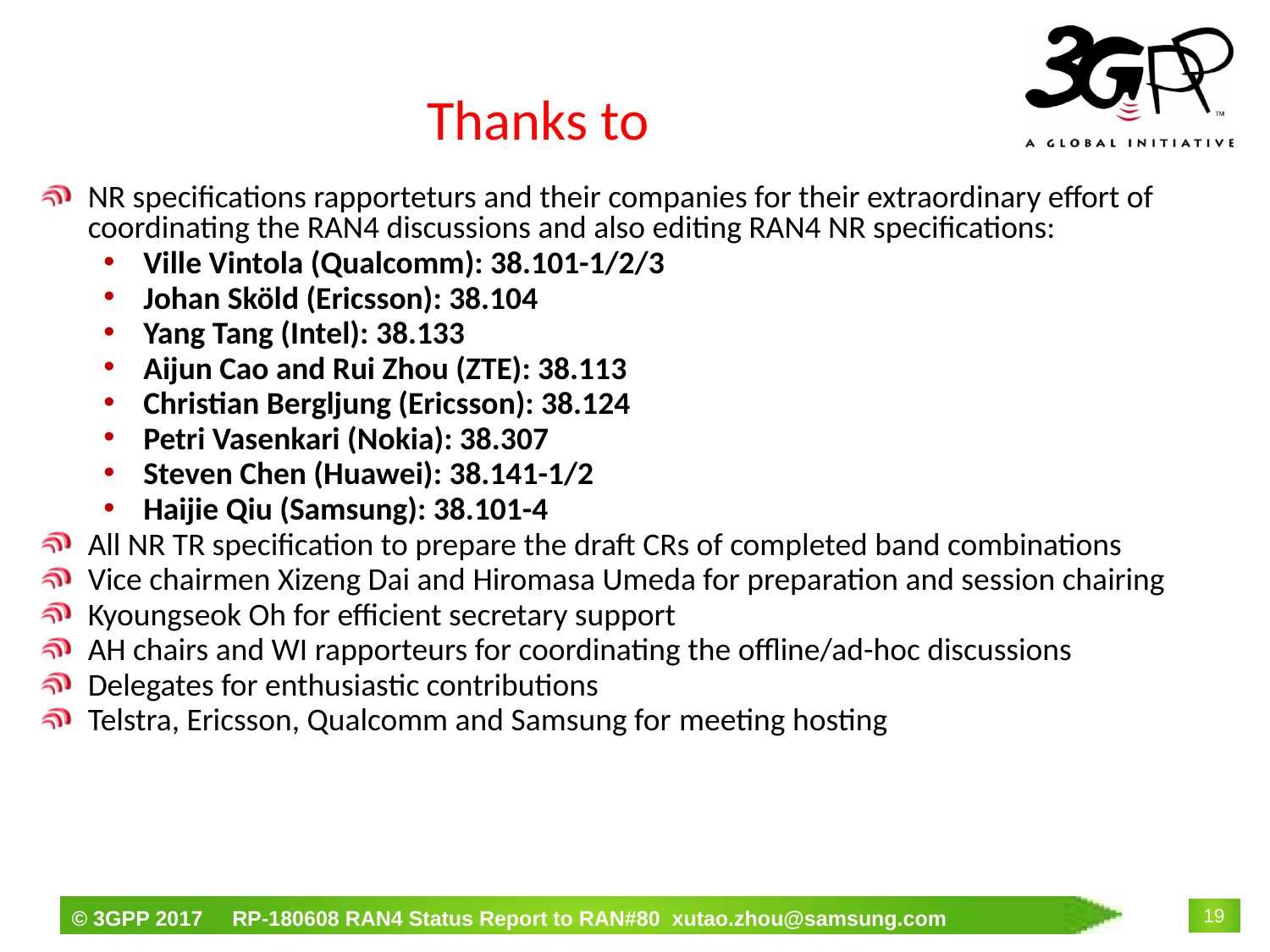

# Thanks to

NR specifications rapporteturs and their companies for their extraordinary effort of coordinating the RAN4 discussions and also editing RAN4 NR specifications:
Ville Vintola (Qualcomm): 38.101-1/2/3
Johan Sköld (Ericsson): 38.104
Yang Tang (Intel): 38.133
Aijun Cao and Rui Zhou (ZTE): 38.113
Christian Bergljung (Ericsson): 38.124
Petri Vasenkari (Nokia): 38.307
Steven Chen (Huawei): 38.141-1/2
Haijie Qiu (Samsung): 38.101-4
All NR TR specification to prepare the draft CRs of completed band combinations
Vice chairmen Xizeng Dai and Hiromasa Umeda for preparation and session chairing
Kyoungseok Oh for efficient secretary support
AH chairs and WI rapporteurs for coordinating the offline/ad-hoc discussions
Delegates for enthusiastic contributions
Telstra, Ericsson, Qualcomm and Samsung for meeting hosting